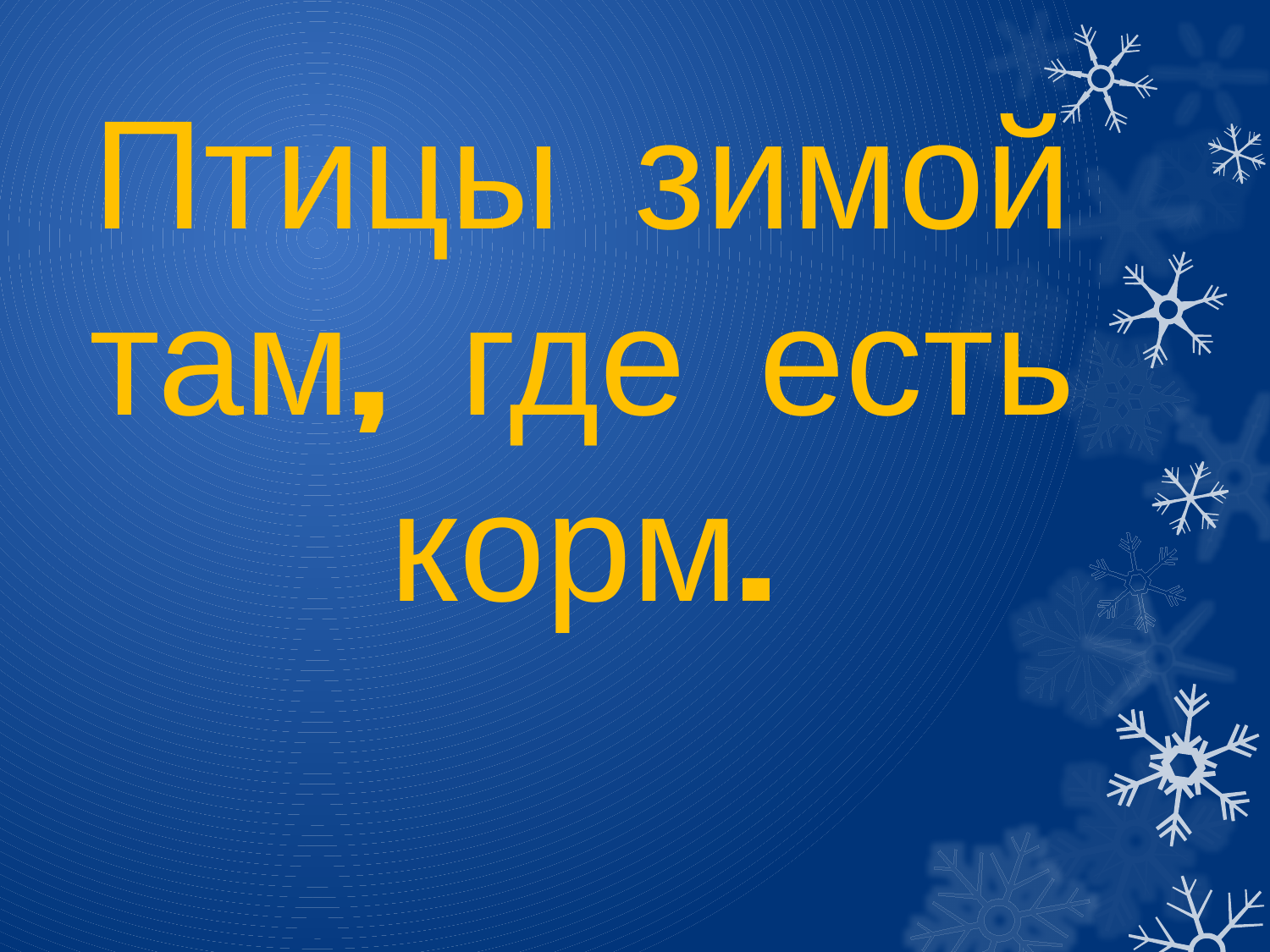

# Птицы  зимой там,  где  есть корм.